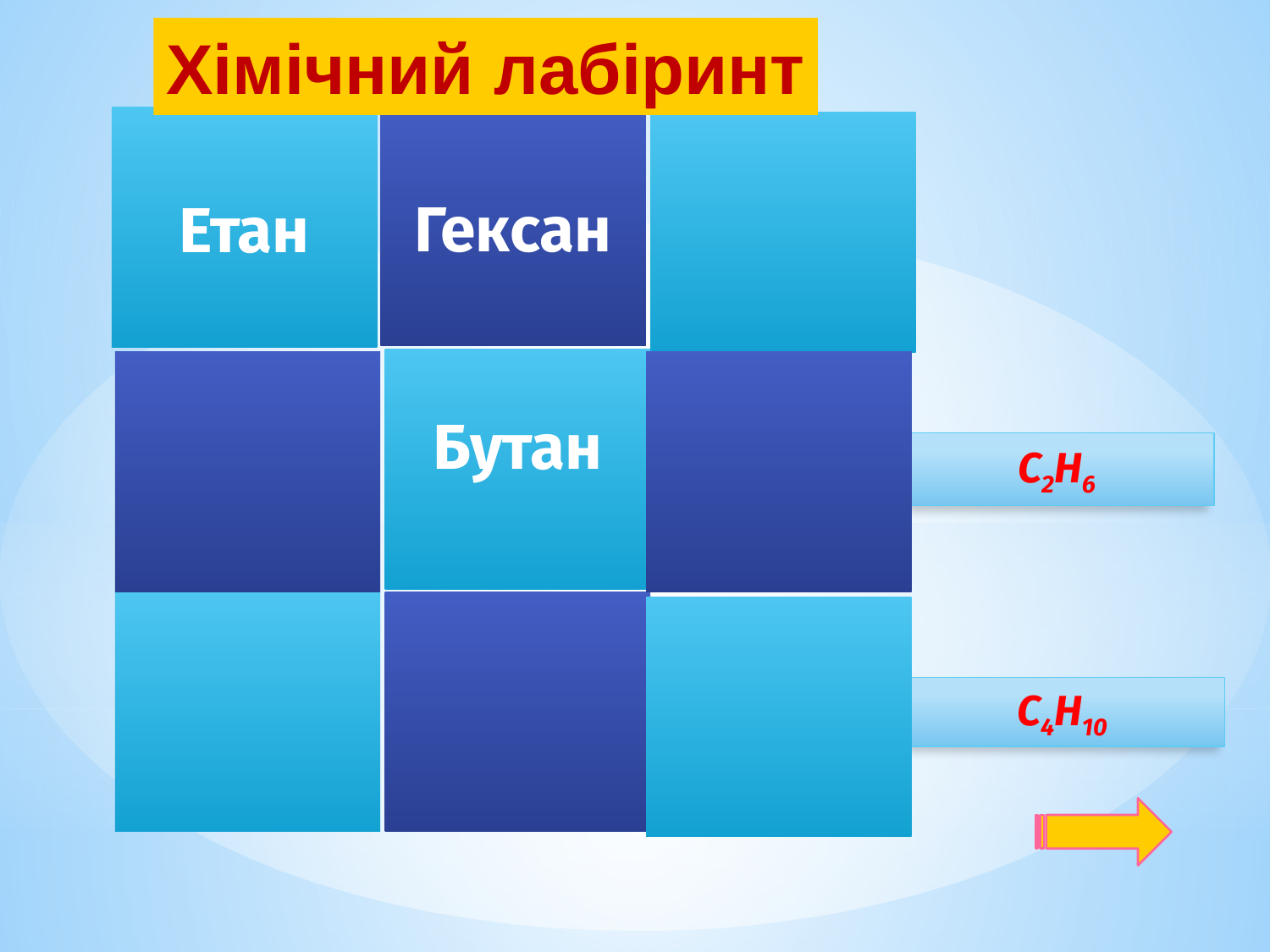

Хімічний лабіринт
Гексан
Етан

Бутан

С2Н6

С4Н10